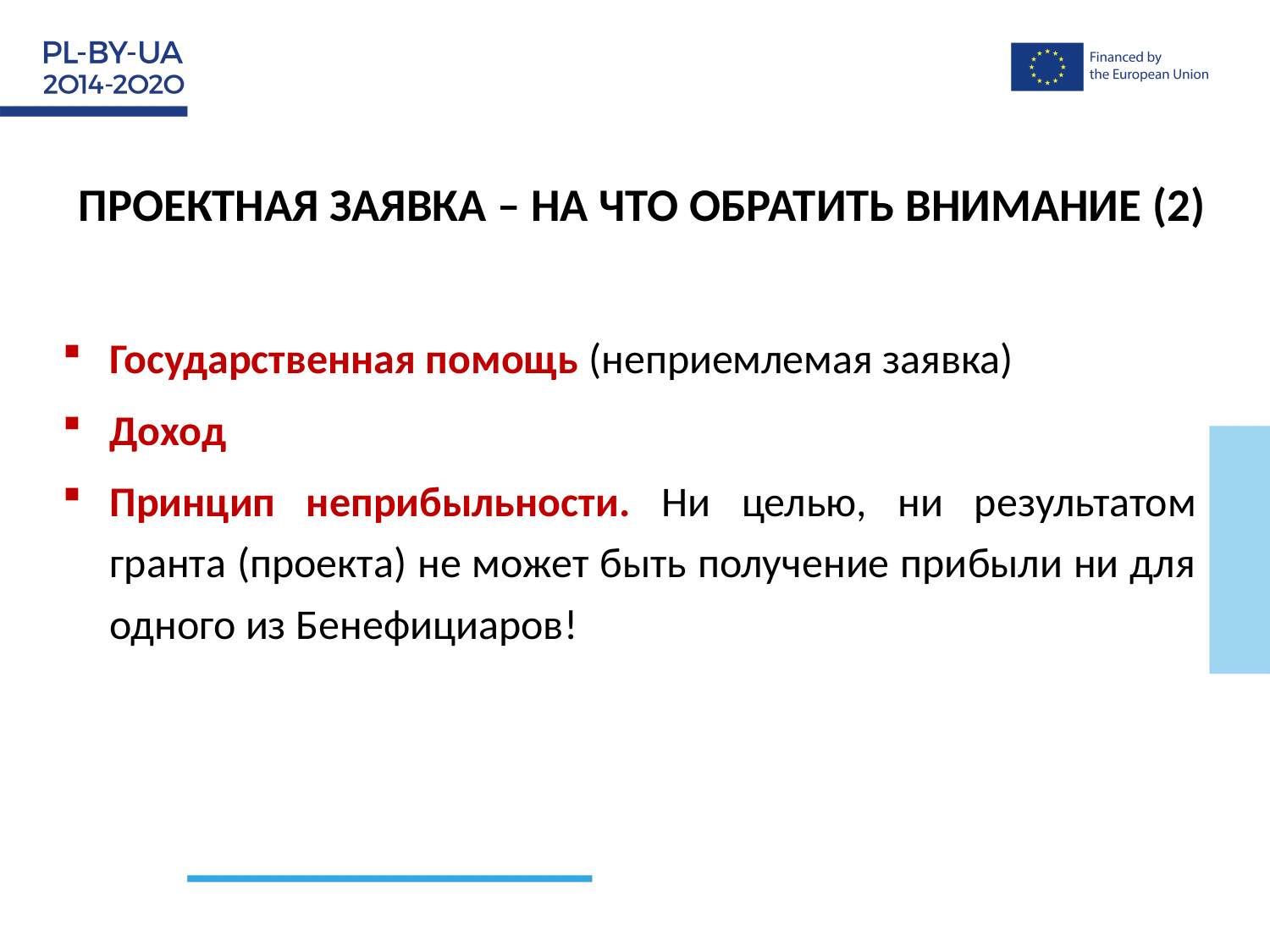

ПРОЕКТНАЯ ЗАЯВКА – НА ЧТО ОБРАТИТЬ ВНИМАНИЕ (2)

Государственная помощь (неприемлемая заявка)
Доход
Принцип неприбыльности. Ни целью, ни результатом гранта (проекта) не может быть получение прибыли ни для одного из Бенефициаров!